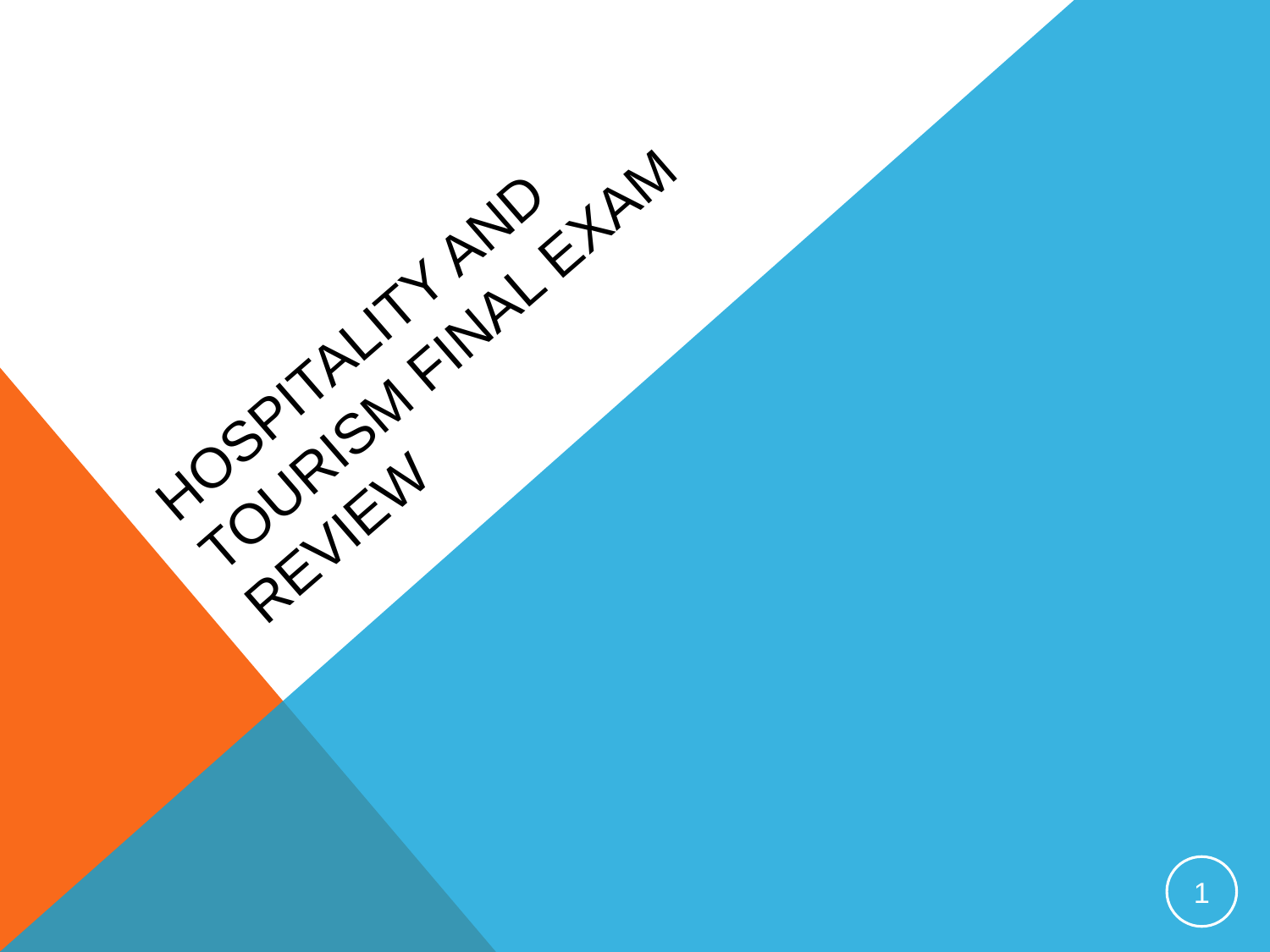

# Hospitality and tourism Final Exam Review
1